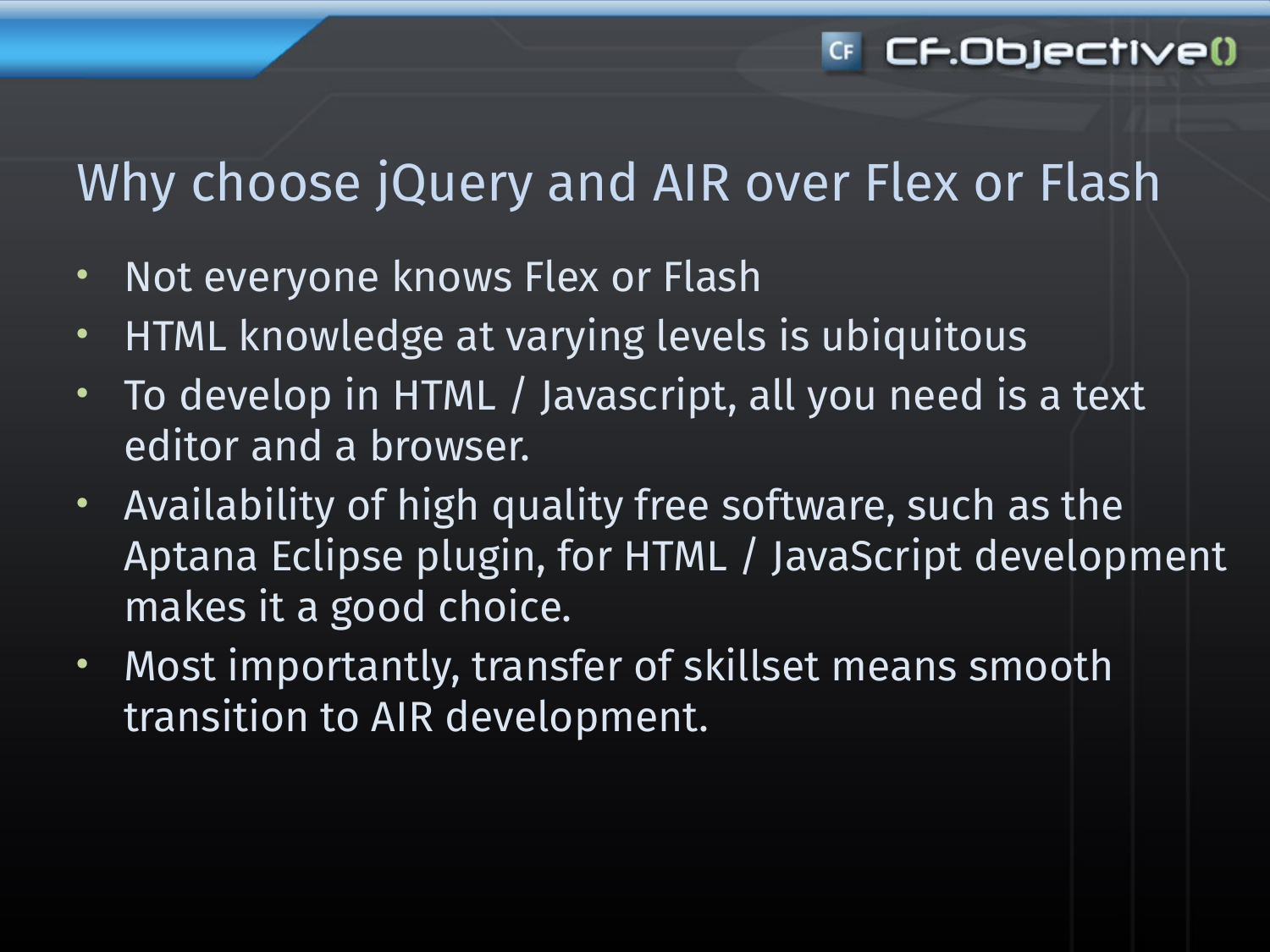

Why choose jQuery and AIR over Flex or Flash
Not everyone knows Flex or Flash
HTML knowledge at varying levels is ubiquitous
To develop in HTML / Javascript, all you need is a text editor and a browser.
Availability of high quality free software, such as the Aptana Eclipse plugin, for HTML / JavaScript development makes it a good choice.
Most importantly, transfer of skillset means smooth transition to AIR development.